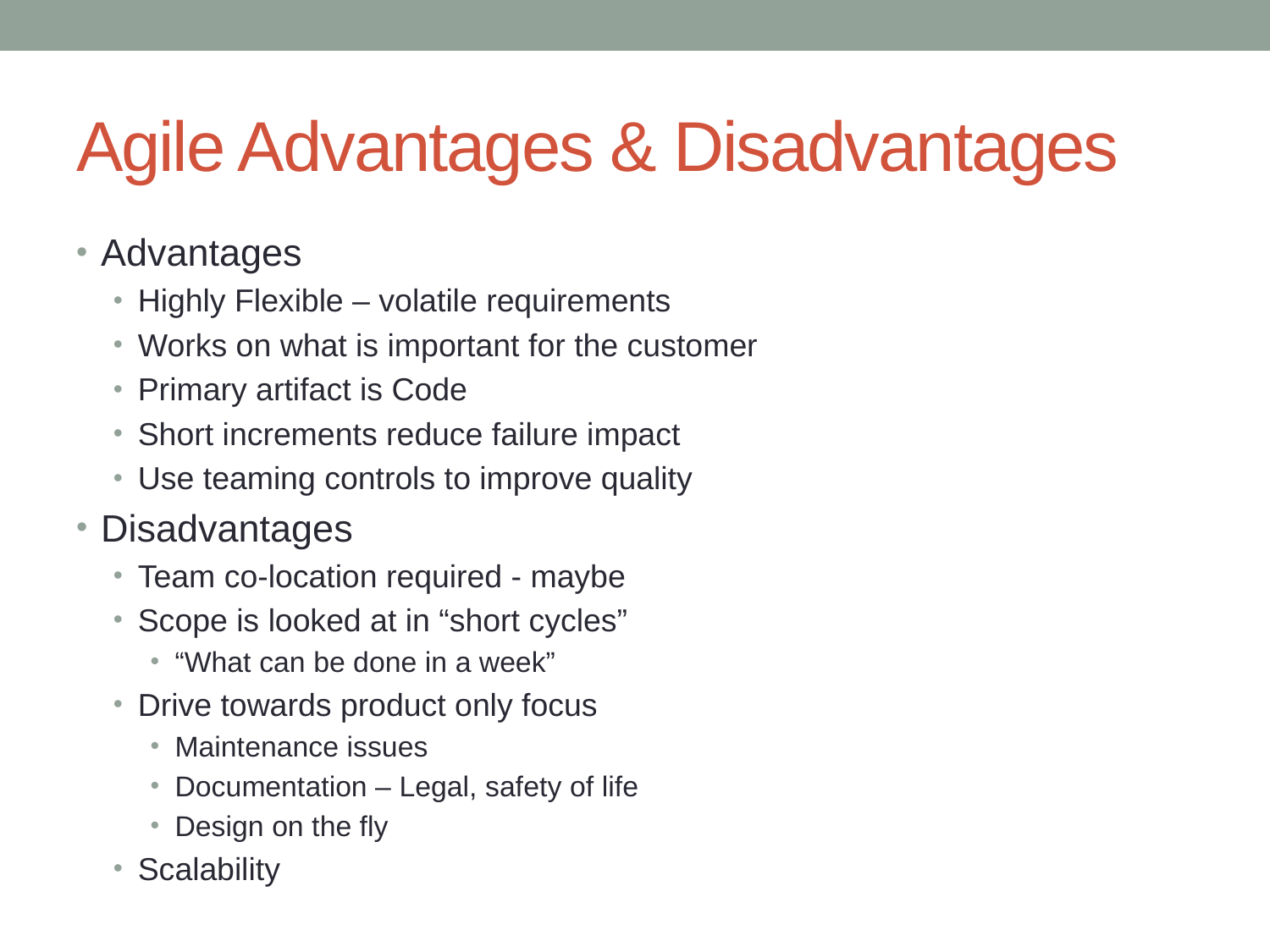

# Agile Advantages & Disadvantages
Advantages
Highly Flexible – volatile requirements
Works on what is important for the customer
Primary artifact is Code
Short increments reduce failure impact
Use teaming controls to improve quality
Disadvantages
Team co-location required - maybe
Scope is looked at in “short cycles”
“What can be done in a week”
Drive towards product only focus
Maintenance issues
Documentation – Legal, safety of life
Design on the fly
Scalability